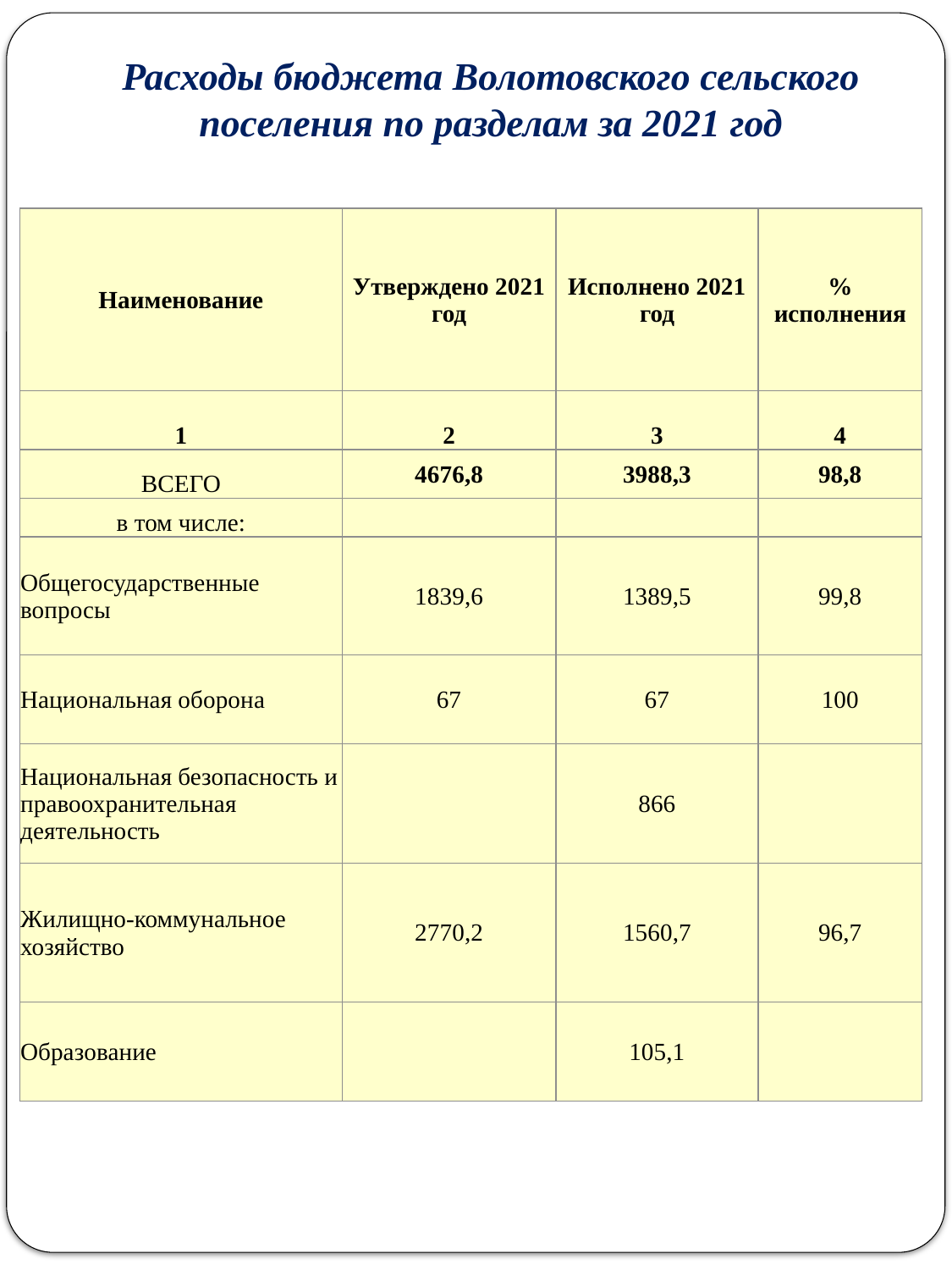

Расходы бюджета Волотовского сельского поселения по разделам за 2021 год
(тыс. рублей)
| Наименование | Утверждено 2021 год | Исполнено 2021 год | % исполнения |
| --- | --- | --- | --- |
| 1 | 2 | 3 | 4 |
| ВСЕГО | 4676,8 | 3988,3 | 98,8 |
| в том числе: |  |  |  |
| Общегосударственные вопросы | 1839,6 | 1389,5 | 99,8 |
| Национальная оборона | 67 | 67 | 100 |
| Национальная безопасность и правоохранительная деятельность |  | 866 |  |
| Жилищно-коммунальное хозяйство | 2770,2 | 1560,7 | 96,7 |
| Образование |  | 105,1 |  |